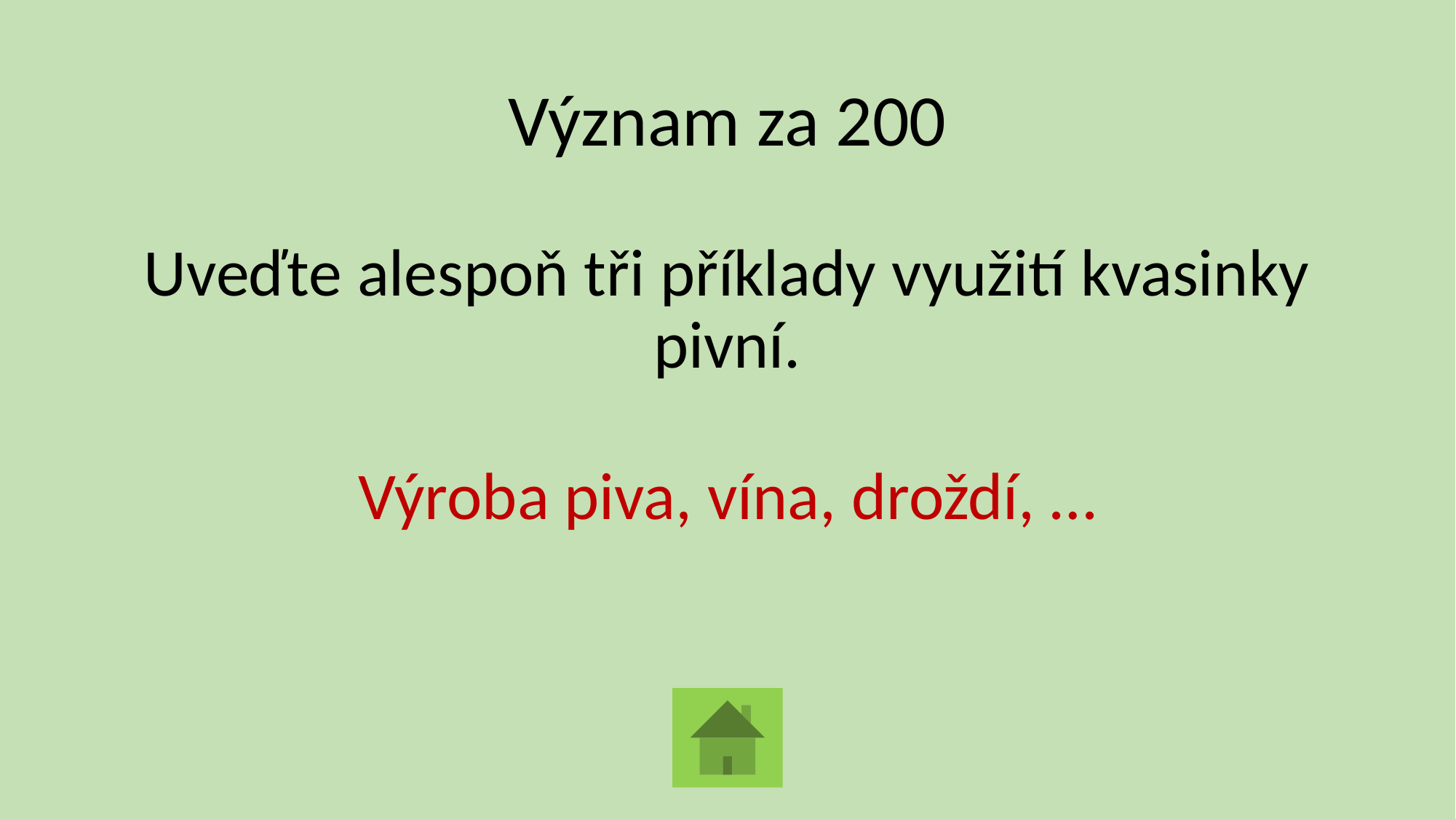

# Význam za 200
Uveďte alespoň tři příklady využití kvasinky pivní.

Výroba piva, vína, droždí, …